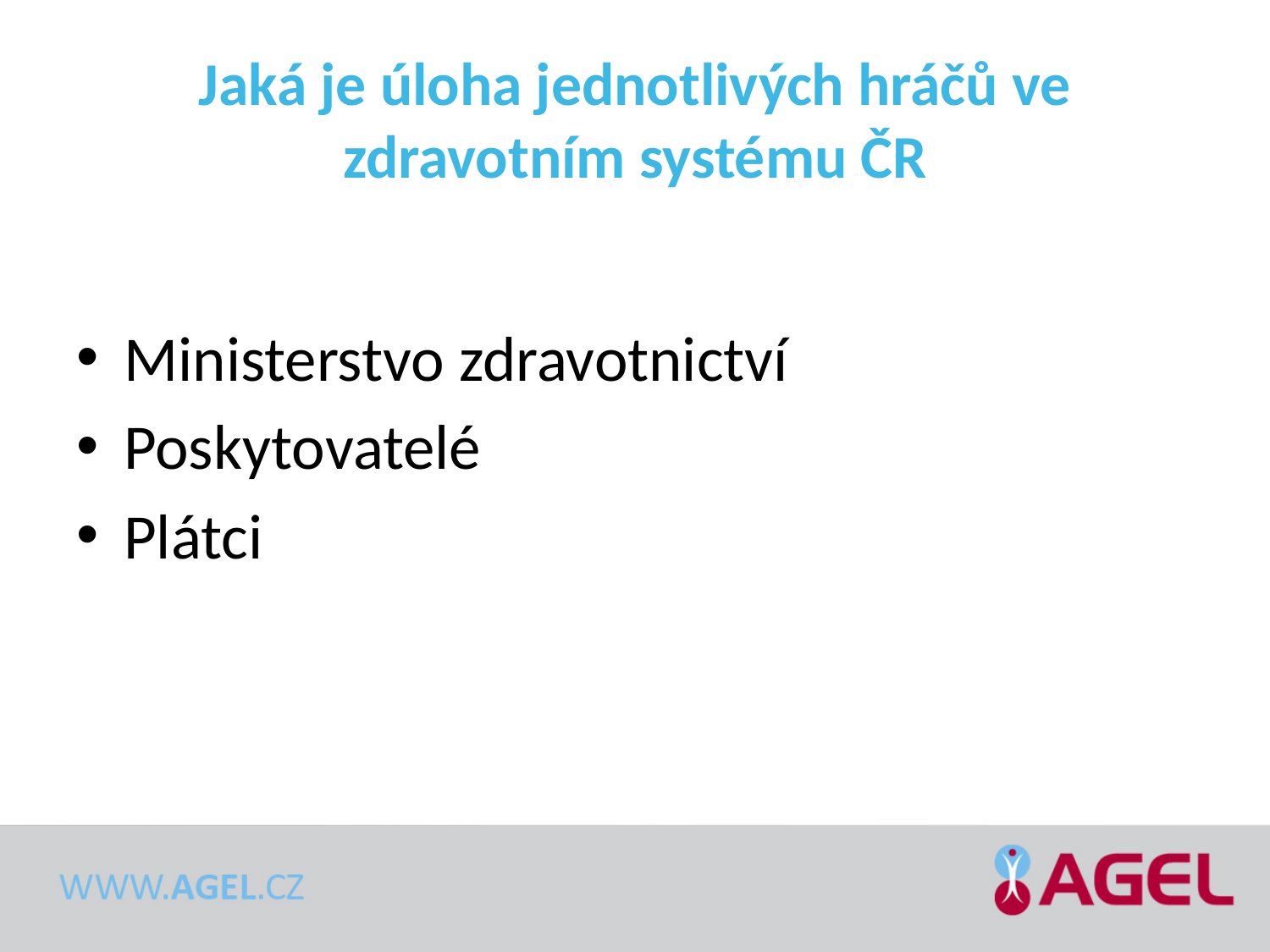

# Jaká je úloha jednotlivých hráčů ve zdravotním systému ČR

Ministerstvo zdravotnictví
Poskytovatelé
Plátci